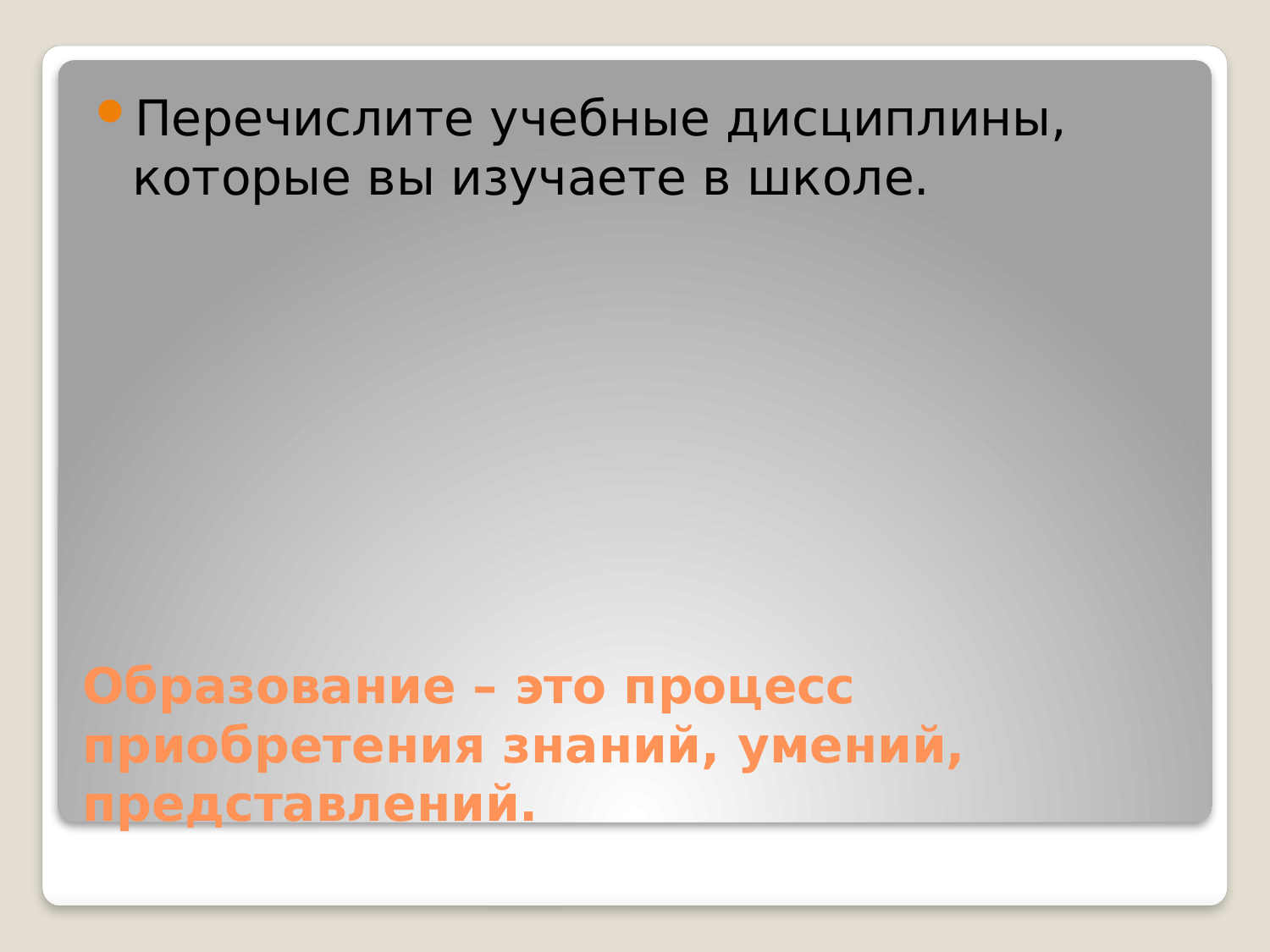

Перечислите учебные дисциплины, которые вы изучаете в школе.
# Образование – это процесс приобретения знаний, умений, представлений.